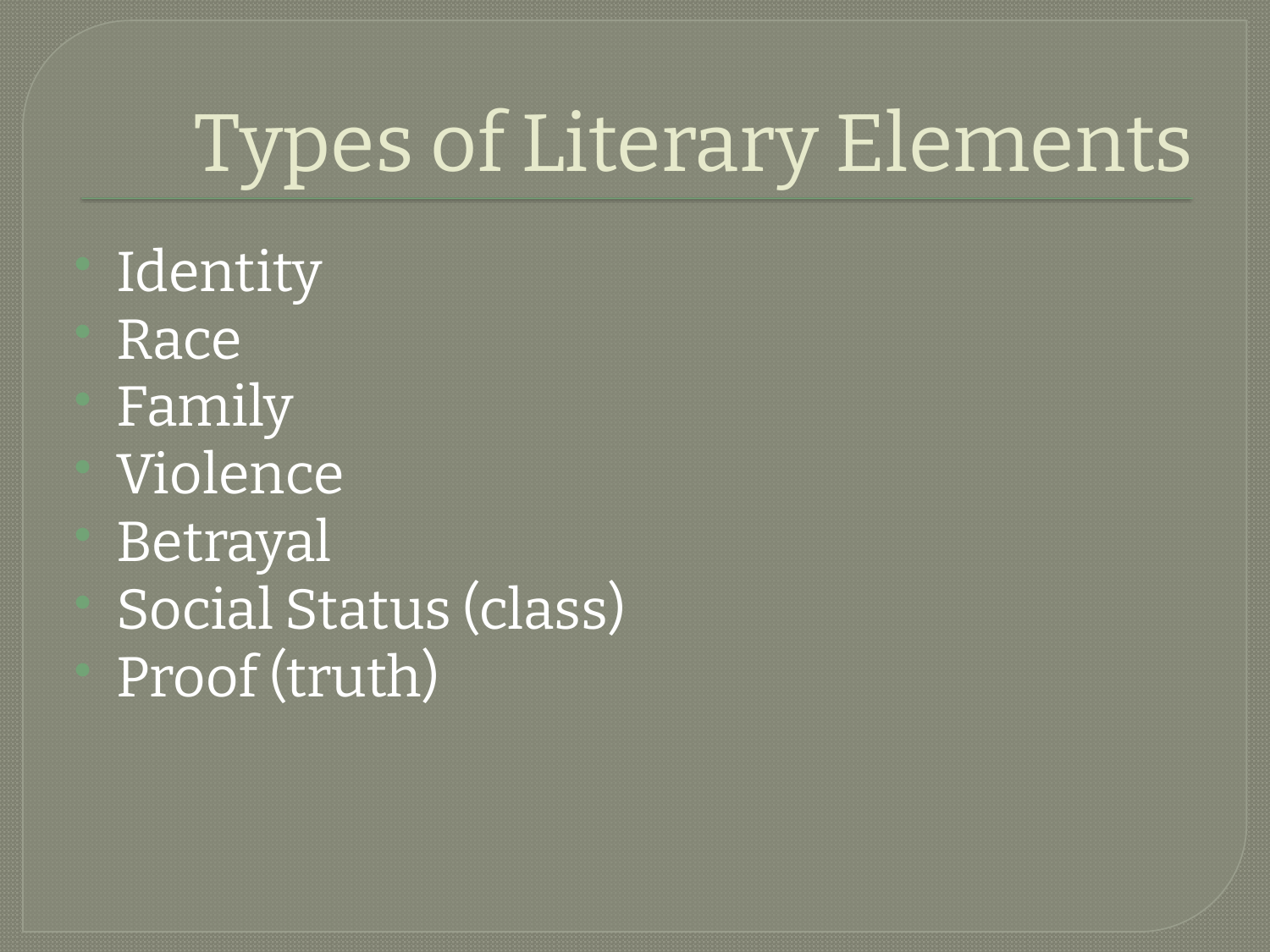

# Types of Literary Elements
Identity
Race
Family
Violence
Betrayal
Social Status (class)
Proof (truth)